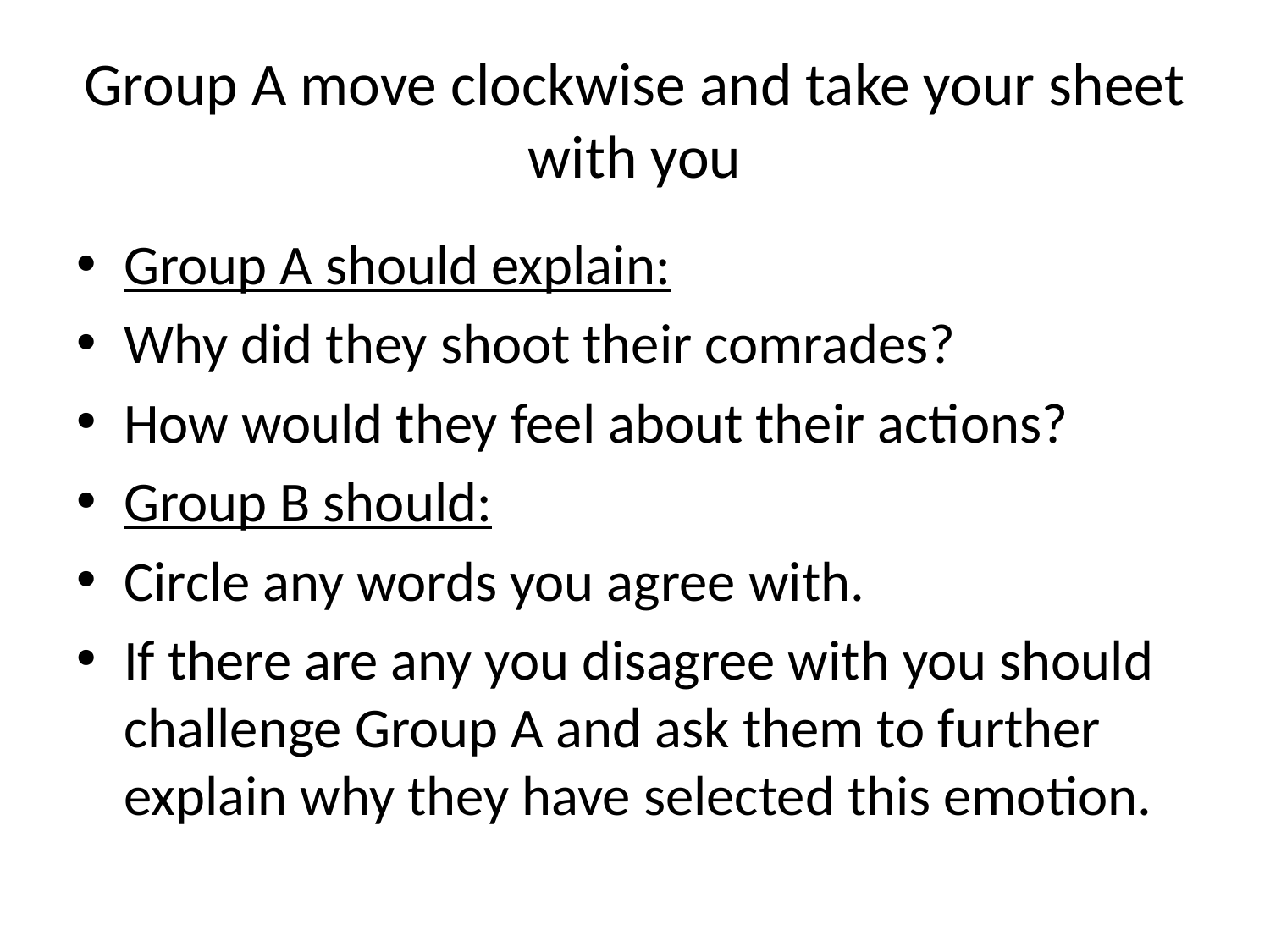

# Group A move clockwise and take your sheet with you
Group A should explain:
Why did they shoot their comrades?
How would they feel about their actions?
Group B should:
Circle any words you agree with.
If there are any you disagree with you should challenge Group A and ask them to further explain why they have selected this emotion.